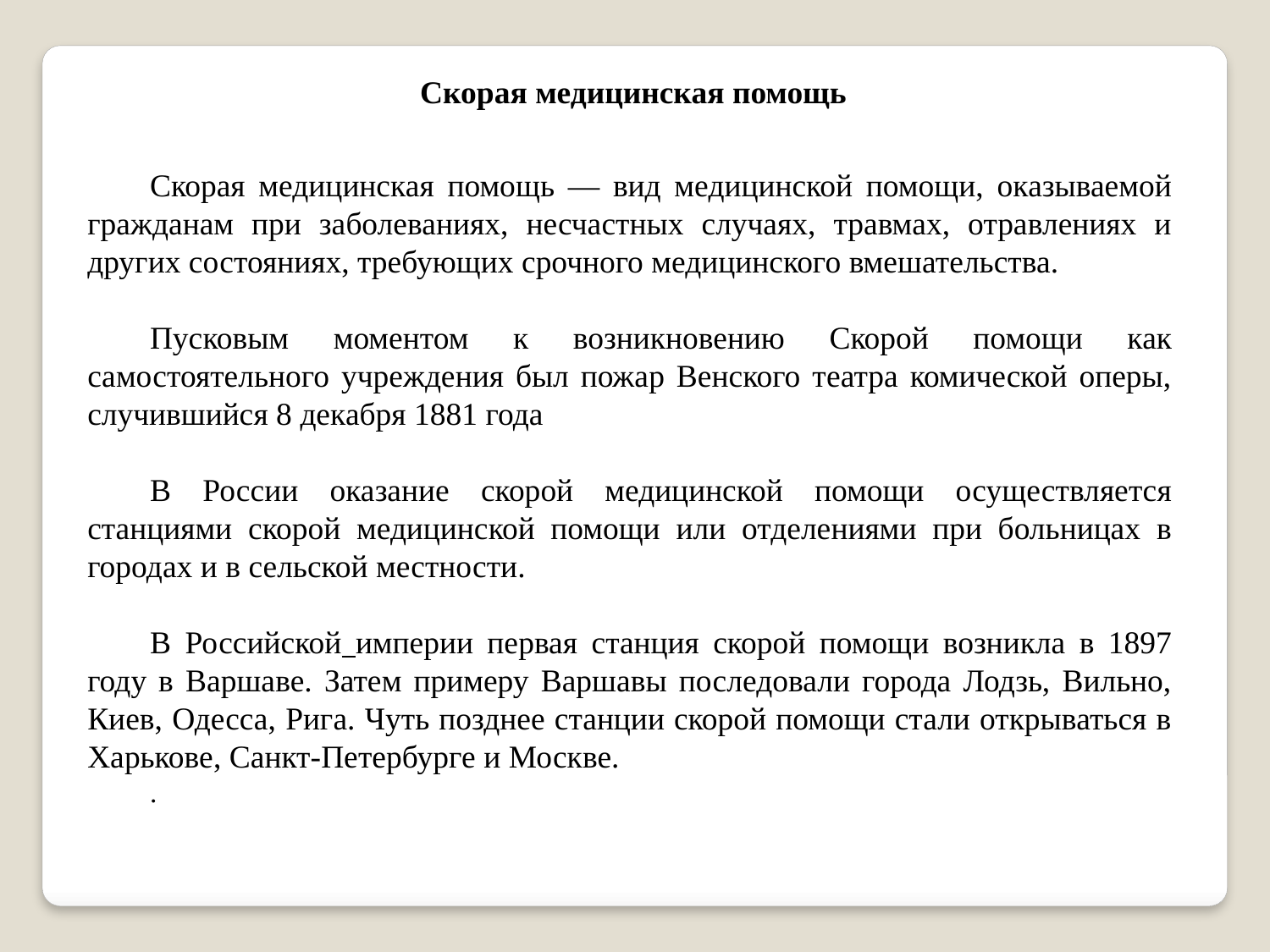

Скорая медицинская помощь
Скорая медицинская помощь — вид медицинской помощи, оказываемой гражданам при заболеваниях, несчастных случаях, травмах, отравлениях и других состояниях, требующих срочного медицинского вмешательства.

Пусковым моментом к возникновению Скорой помощи как самостоятельного учреждения был пожар Венского театра комической оперы, случившийся 8 декабря 1881 года

В России оказание скорой медицинской помощи осуществляется станциями скорой медицинской помощи или отделениями при больницах в городах и в сельской местности.

В Российской империи первая станция скорой помощи возникла в 1897 году в Варшаве. Затем примеру Варшавы последовали города Лодзь, Вильно, Киев, Одесса, Рига. Чуть позднее станции скорой помощи стали открываться в Харькове, Санкт-Петербурге и Москве.
.